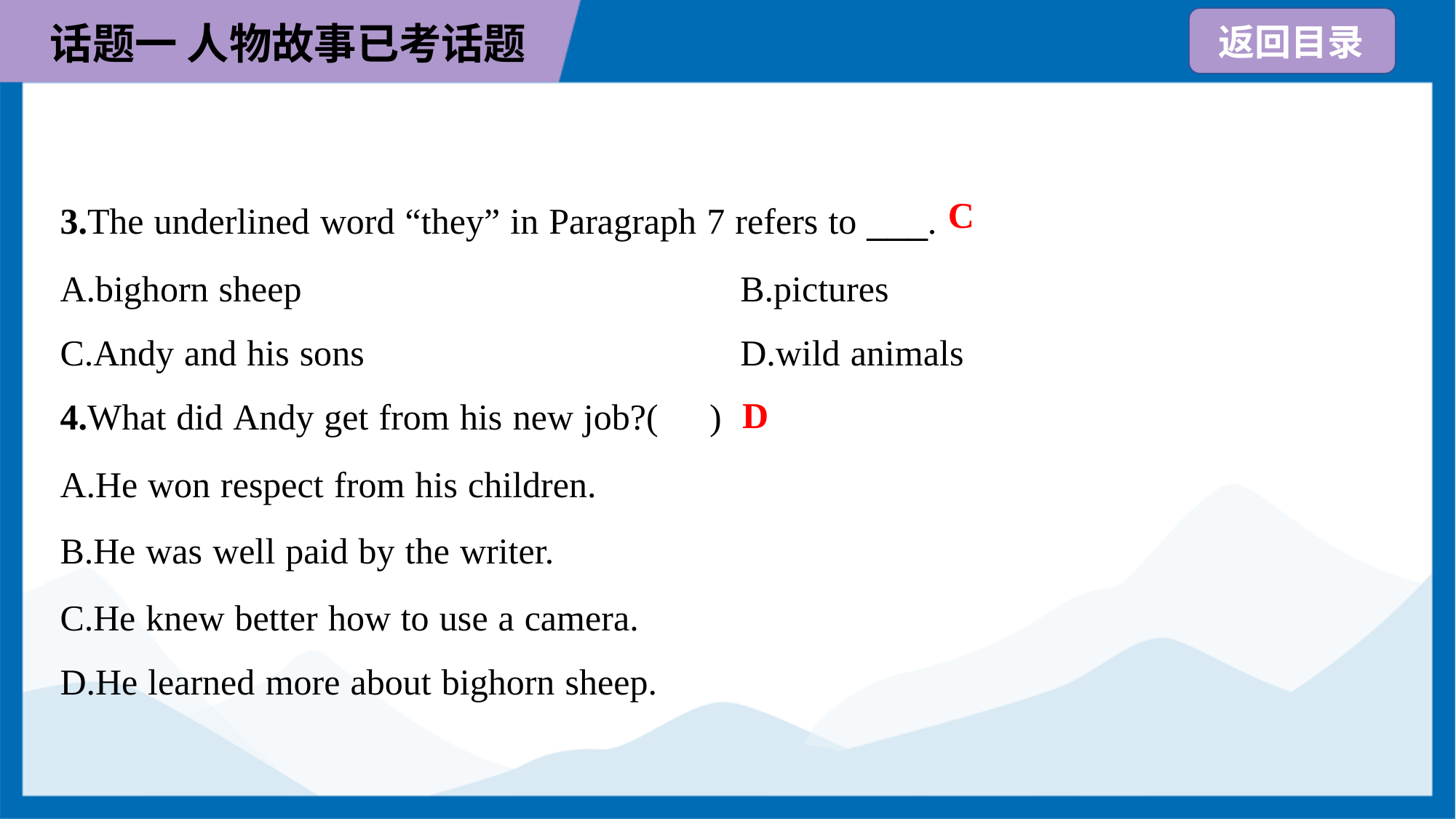

C
3.The underlined word “they” in Paragraph 7 refers to ___.
A.bighorn sheep	B.pictures
C.Andy and his sons	D.wild animals
D
4.What did Andy get from his new job?(     )
A.He won respect from his children.
B.He was well paid by the writer.
C.He knew better how to use a camera.
D.He learned more about bighorn sheep.